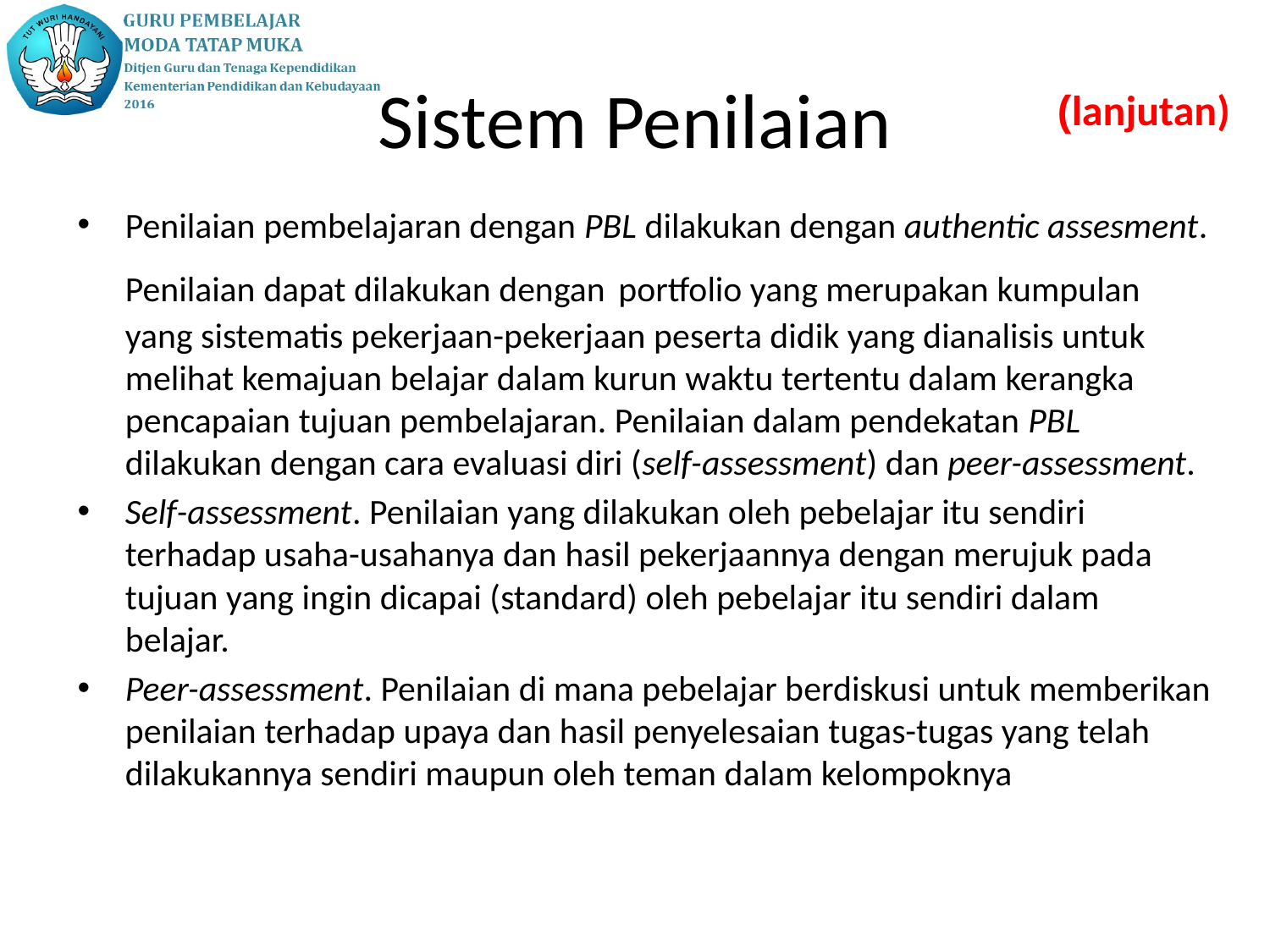

# Sistem Penilaian
Penilaian pembelajaran dengan PBL dilakukan dengan authentic assesment. Penilaian dapat dilakukan dengan portfolio yang merupakan kumpulan yang sistematis pekerjaan-pekerjaan peserta didik yang dianalisis untuk melihat kemajuan belajar dalam kurun waktu tertentu dalam kerangka pencapaian tujuan pembelajaran. Penilaian dalam pendekatan PBL dilakukan dengan cara evaluasi diri (self-assessment) dan peer-assessment.
Self-assessment. Penilaian yang dilakukan oleh pebelajar itu sendiri terhadap usaha-usahanya dan hasil pekerjaannya dengan merujuk pada tujuan yang ingin dicapai (standard) oleh pebelajar itu sendiri dalam belajar.
Peer-assessment. Penilaian di mana pebelajar berdiskusi untuk memberikan penilaian terhadap upaya dan hasil penyelesaian tugas-tugas yang telah dilakukannya sendiri maupun oleh teman dalam kelompoknya